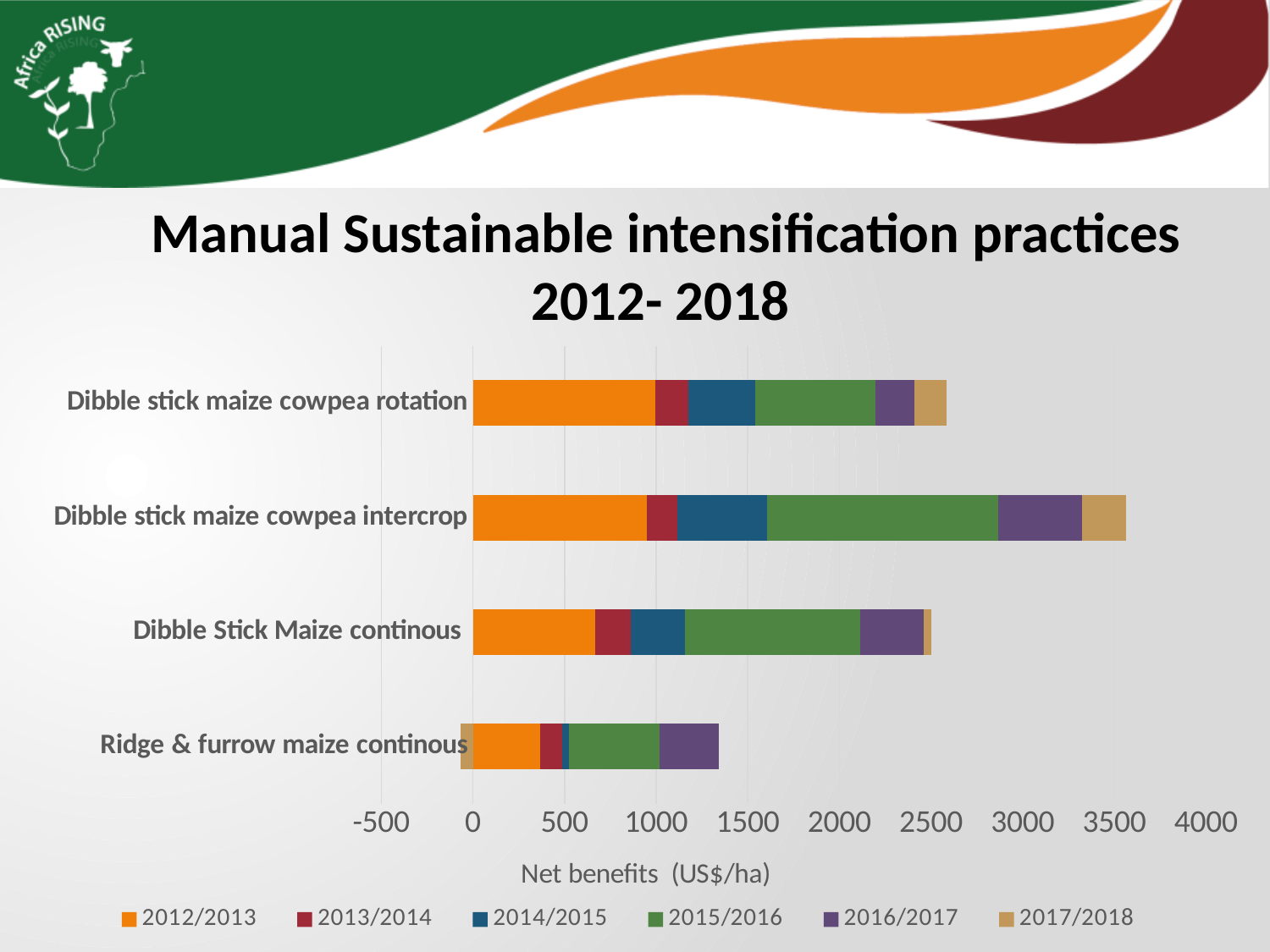

Manual Sustainable intensification practices 2012- 2018

### Chart

| Category | 2012/2013 | 2013/2014 | 2014/2015 | 2015/2016 | 2016/2017 | 2017/2018 |
|---|---|---|---|---|---|---|
| Ridge & furrow maize continous | 368.76 | 117.56 | 38.53 | 496.0 | 322.0 | -67.26 |
| Dibble Stick Maize continous  | 668.39 | 194.58 | 296.55 | 953.0 | 348.0 | 41.9 |
| Dibble stick maize cowpea intercrop | 947.45 | 168.58 | 489.97 | 1262.0 | 458.0 | 239.48 |
| Dibble stick maize cowpea rotation | 995.56 | 180.73 | 363.37 | 658.0 | 212.0 | 173.57 |